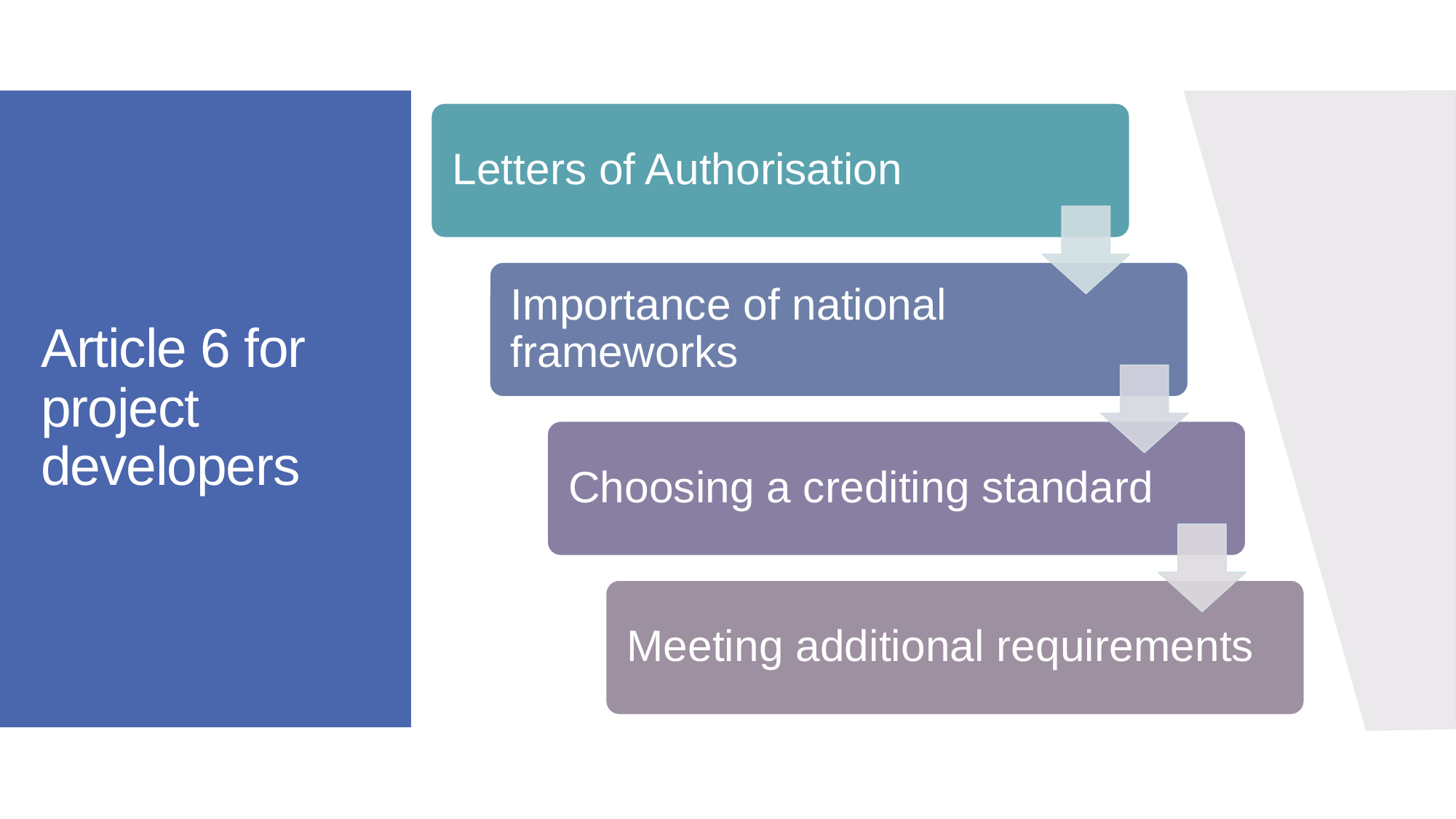

Letters of Authorisation
Importance of national frameworks
Choosing a crediting standard
Meeting additional requirements

# Article 6 for project developers